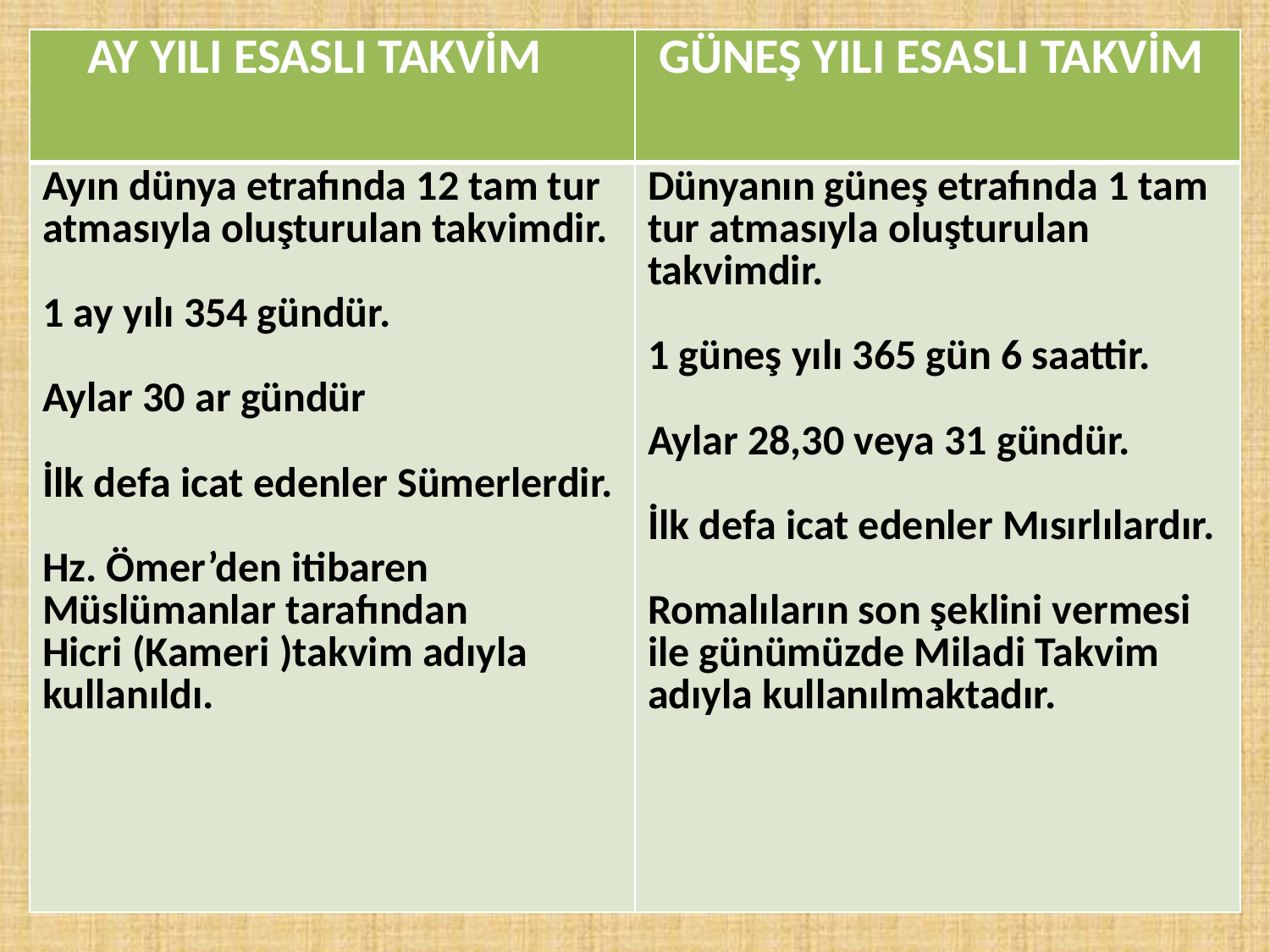

| AY YILI ESASLI TAKVİM | GÜNEŞ YILI ESASLI TAKVİM |
| --- | --- |
| Ayın dünya etrafında 12 tam tur atmasıyla oluşturulan takvimdir. 1 ay yılı 354 gündür. Aylar 30 ar gündür İlk defa icat edenler Sümerlerdir. Hz. Ömer’den itibaren Müslümanlar tarafından Hicri (Kameri )takvim adıyla kullanıldı. | Dünyanın güneş etrafında 1 tam tur atmasıyla oluşturulan takvimdir. 1 güneş yılı 365 gün 6 saattir. Aylar 28,30 veya 31 gündür. İlk defa icat edenler Mısırlılardır. Romalıların son şeklini vermesi ile günümüzde Miladi Takvim adıyla kullanılmaktadır. |